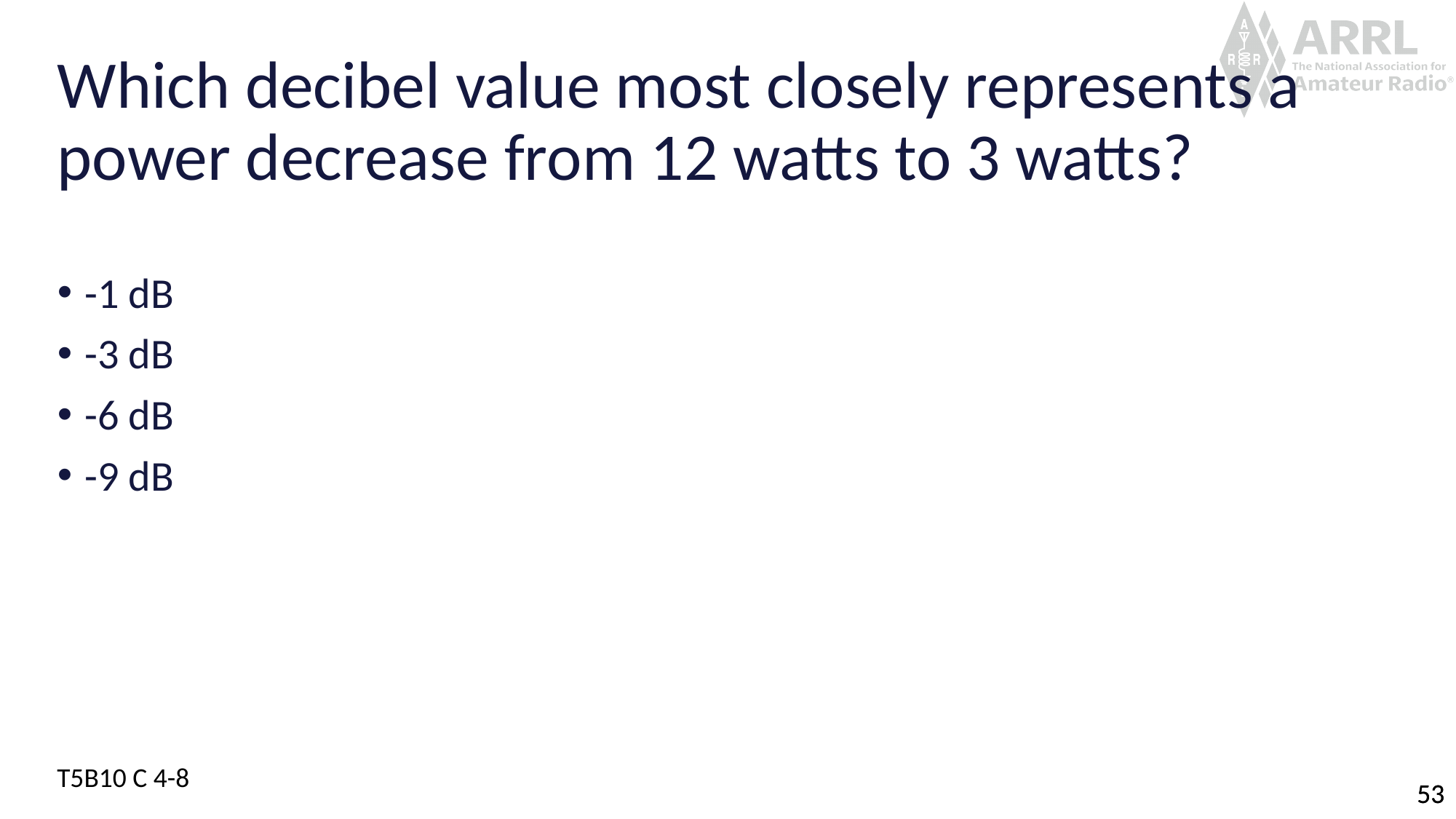

# Which decibel value most closely represents a power decrease from 12 watts to 3 watts?
-1 dB
-3 dB
-6 dB
-9 dB
T5B10 C 4-8